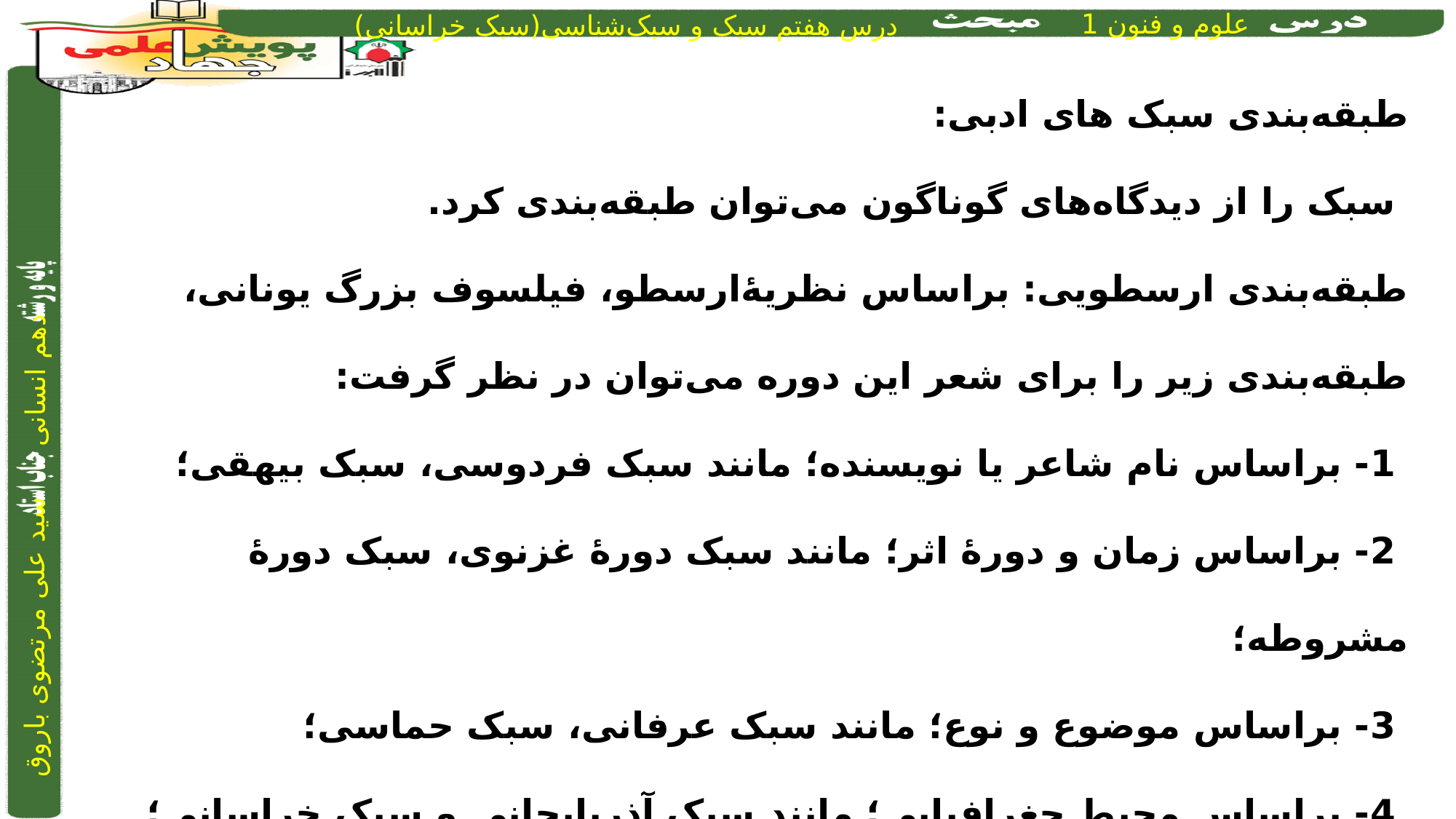

طبقه‌بندی سبک های ادبی:
 سبک را از دیدگاه‌های گوناگون می‌توان طبقه‌بندی کرد.
طبقه‌بندی ارسطویی: براساس نظریۀارسطو، فیلسوف بزرگ یونانی، طبقه‌بندی زیر را برای شعر این دوره می‌توان در نظر گرفت:
 1- براساس نام شاعر یا نویسنده؛ مانند سبک فردوسی، سبک بیهقی؛
 2- براساس زمان و دورۀ اثر؛ مانند سبک دورۀ غزنوی، سبک دورۀ مشروطه؛
 3- براساس موضوع و نوع؛ مانند سبک عرفانی، سبک حماسی؛
 4- براساس محیط جغرافیایی؛ مانند سبک آذربایجانی و سبک خراسانی؛